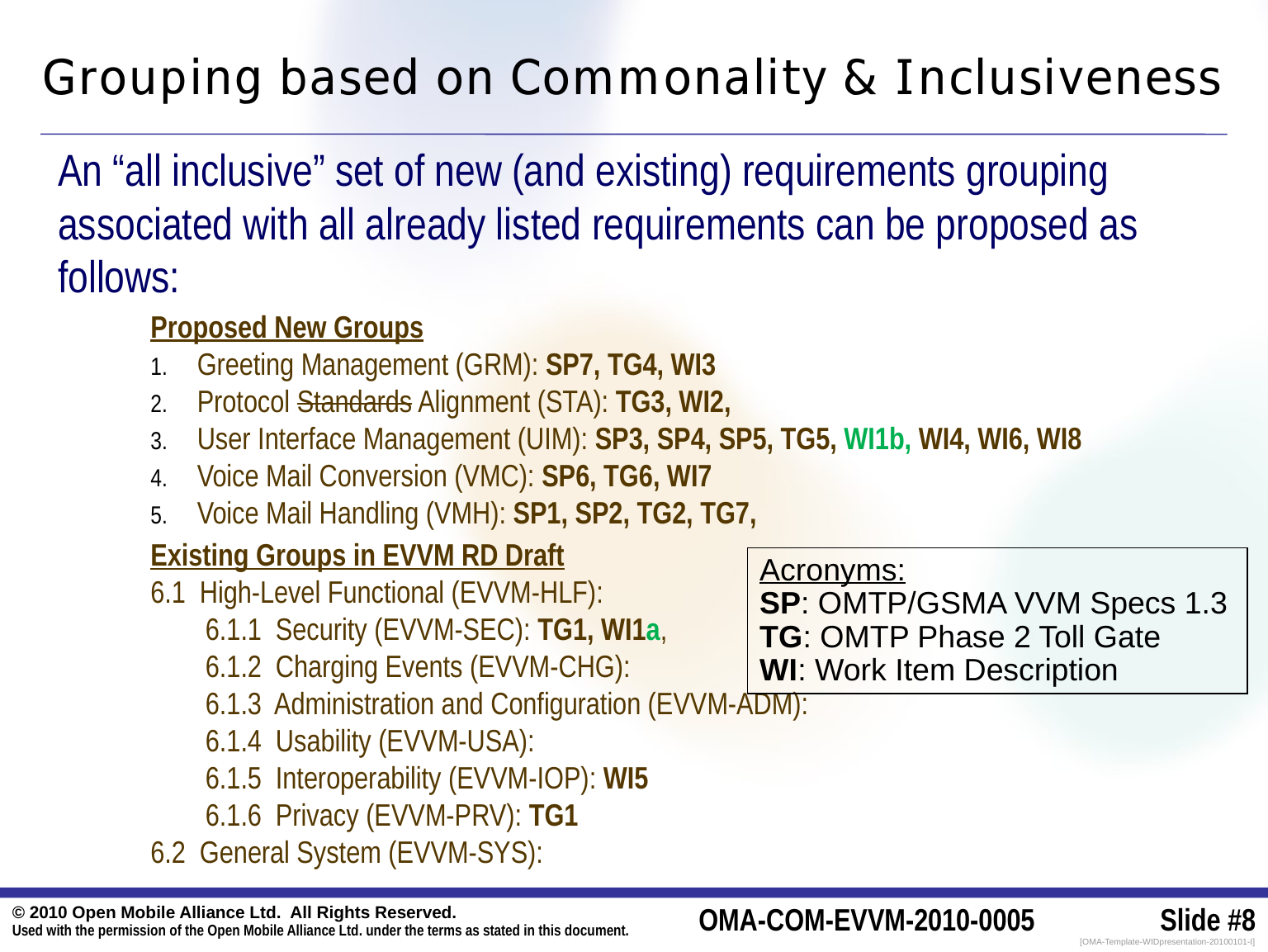

# Grouping based on Commonality & Inclusiveness
An “all inclusive” set of new (and existing) requirements grouping associated with all already listed requirements can be proposed as follows:
Proposed New Groups
Greeting Management (GRM): SP7, TG4, WI3
Protocol Standards Alignment (STA): TG3, WI2,
User Interface Management (UIM): SP3, SP4, SP5, TG5, WI1b, WI4, WI6, WI8
Voice Mail Conversion (VMC): SP6, TG6, WI7
Voice Mail Handling (VMH): SP1, SP2, TG2, TG7,
Existing Groups in EVVM RD Draft
6.1  High-Level Functional (EVVM-HLF):
6.1.1  Security (EVVM-SEC): TG1, WI1a,
6.1.2  Charging Events (EVVM-CHG):
6.1.3  Administration and Configuration (EVVM-ADM):
6.1.4  Usability (EVVM-USA):
6.1.5  Interoperability (EVVM-IOP): WI5
6.1.6  Privacy (EVVM-PRV): TG1
6.2  General System (EVVM-SYS):

Acronyms:
SP: OMTP/GSMA VVM Specs 1.3
TG: OMTP Phase 2 Toll Gate
WI: Work Item Description